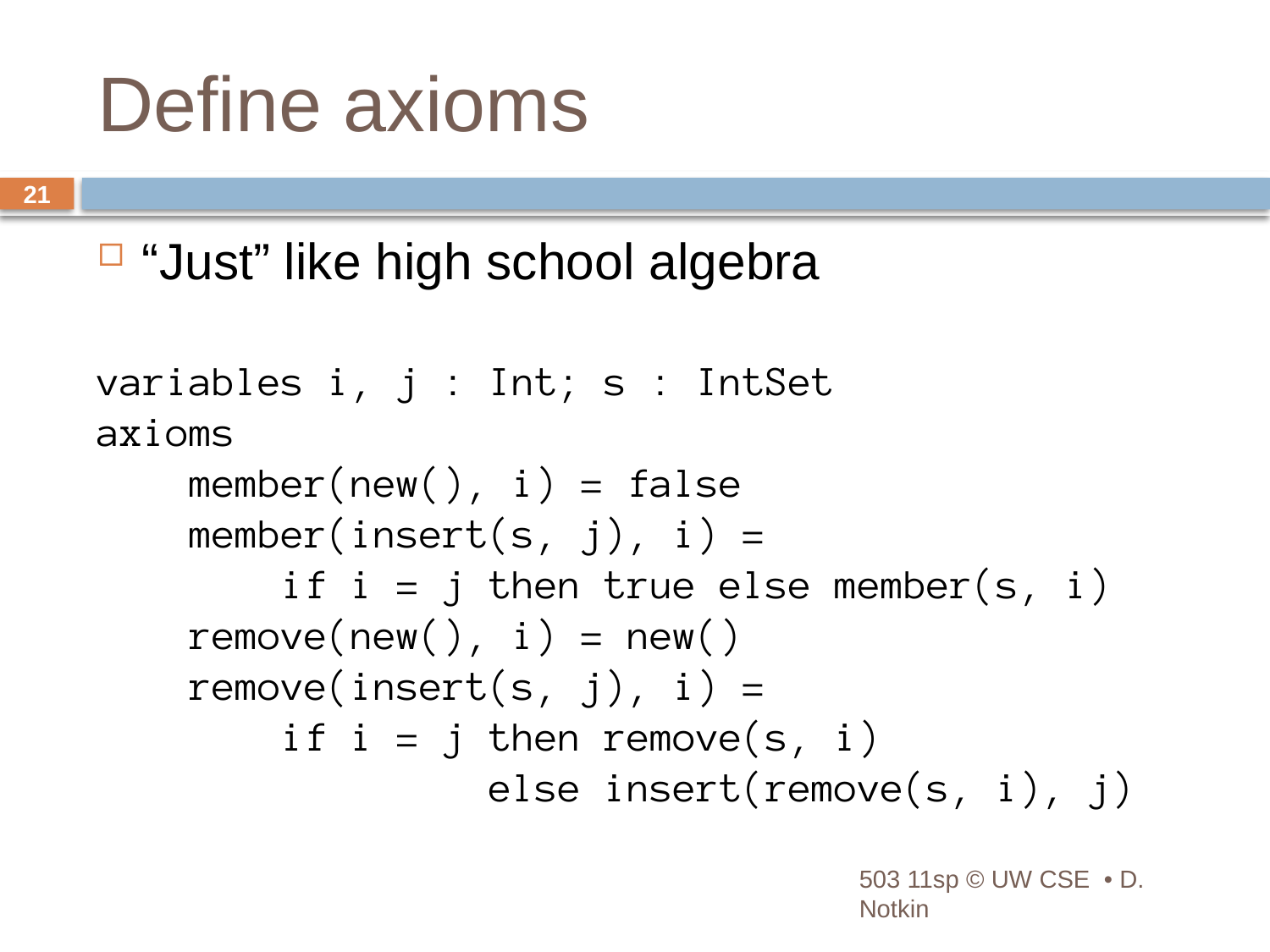

# Define axioms
21
“Just” like high school algebra
variables i, j : Int; s : IntSet
axioms
    member(new(), i) = false
    member(insert(s, j), i) =
        if i = j then true else member(s, i)
    remove(new(), i) = new()
    remove(insert(s, j), i) =
        if i = j then remove(s, i)
                 else insert(remove(s, i), j)
503 11sp © UW CSE  • D. Notkin